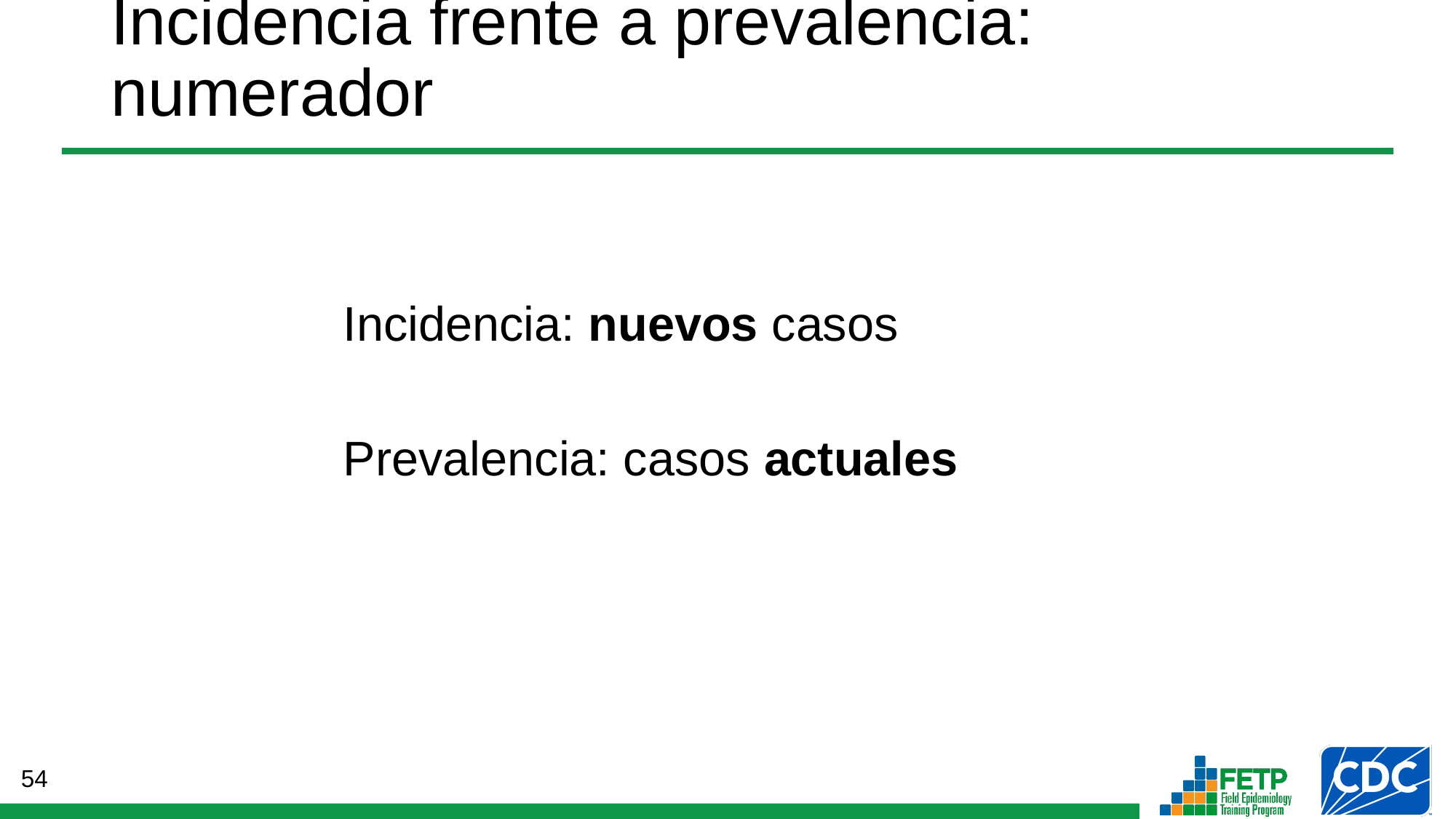

# Incidencia frente a prevalencia: numerador
Incidencia: nuevos casos

Prevalencia: casos actuales